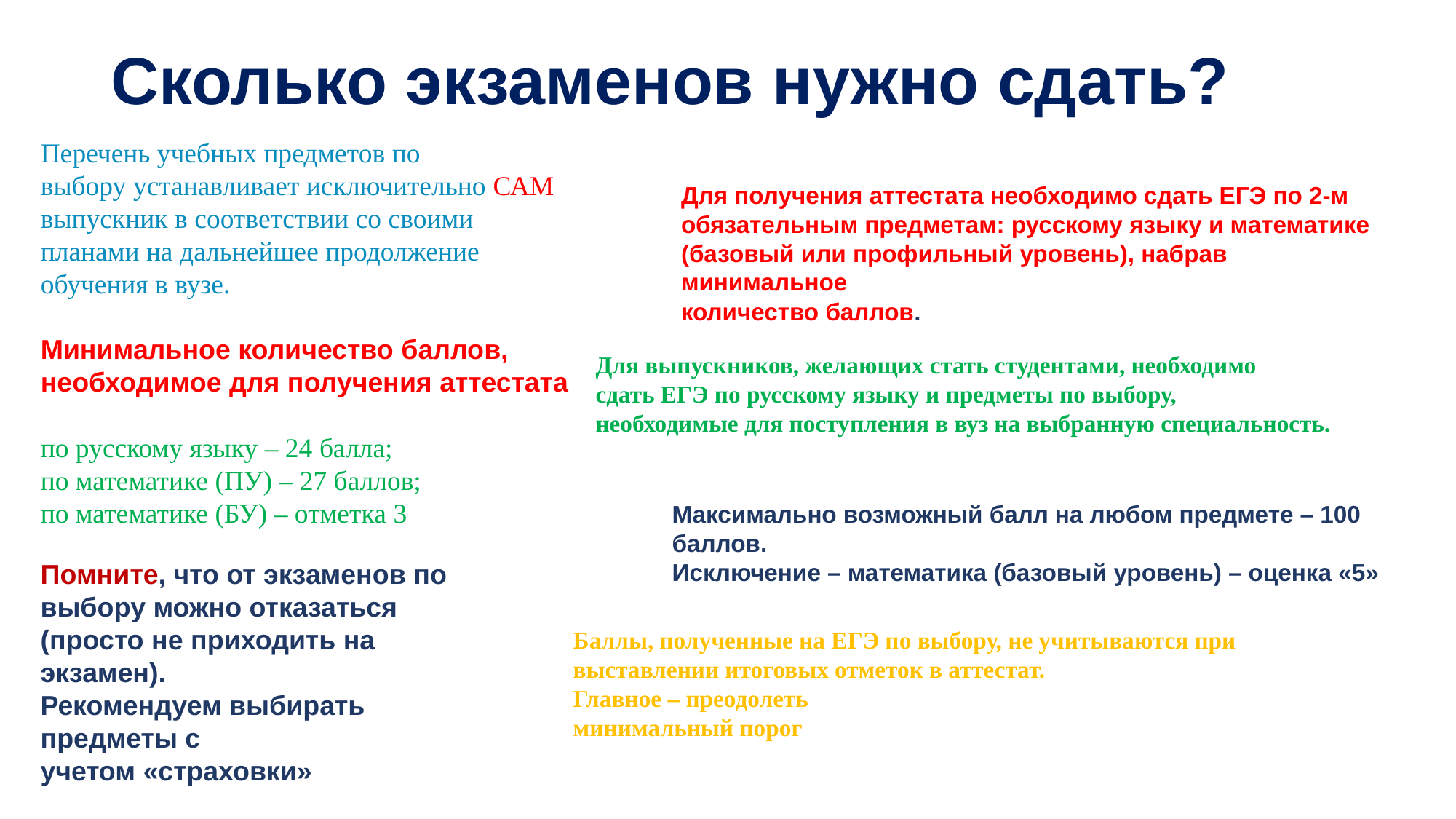

# Сколько экзаменов нужно сдать?
Перечень учебных предметов по
выбору устанавливает исключительно САМ
выпускник в соответствии со своими
планами на дальнейшее продолжение
обучения в вузе.

Минимальное количество баллов,
необходимое для получения аттестата
по русскому языку – 24 балла;
по математике (ПУ) – 27 баллов;
по математике (БУ) – отметка 3
Для получения аттестата необходимо сдать ЕГЭ по 2-м
обязательным предметам: русскому языку и математике
(базовый или профильный уровень), набрав минимальное
количество баллов.
Для выпускников, желающих стать студентами, необходимо
сдать ЕГЭ по русскому языку и предметы по выбору,
необходимые для поступления в вуз на выбранную специальность.
Максимально возможный балл на любом предмете – 100 баллов.
Исключение – математика (базовый уровень) – оценка «5»
Помните, что от экзаменов по выбору можно отказаться (просто не приходить на экзамен).
Рекомендуем выбирать предметы с
учетом «страховки»
Баллы, полученные на ЕГЭ по выбору, не учитываются при
выставлении итоговых отметок в аттестат.
Главное – преодолеть
минимальный порог